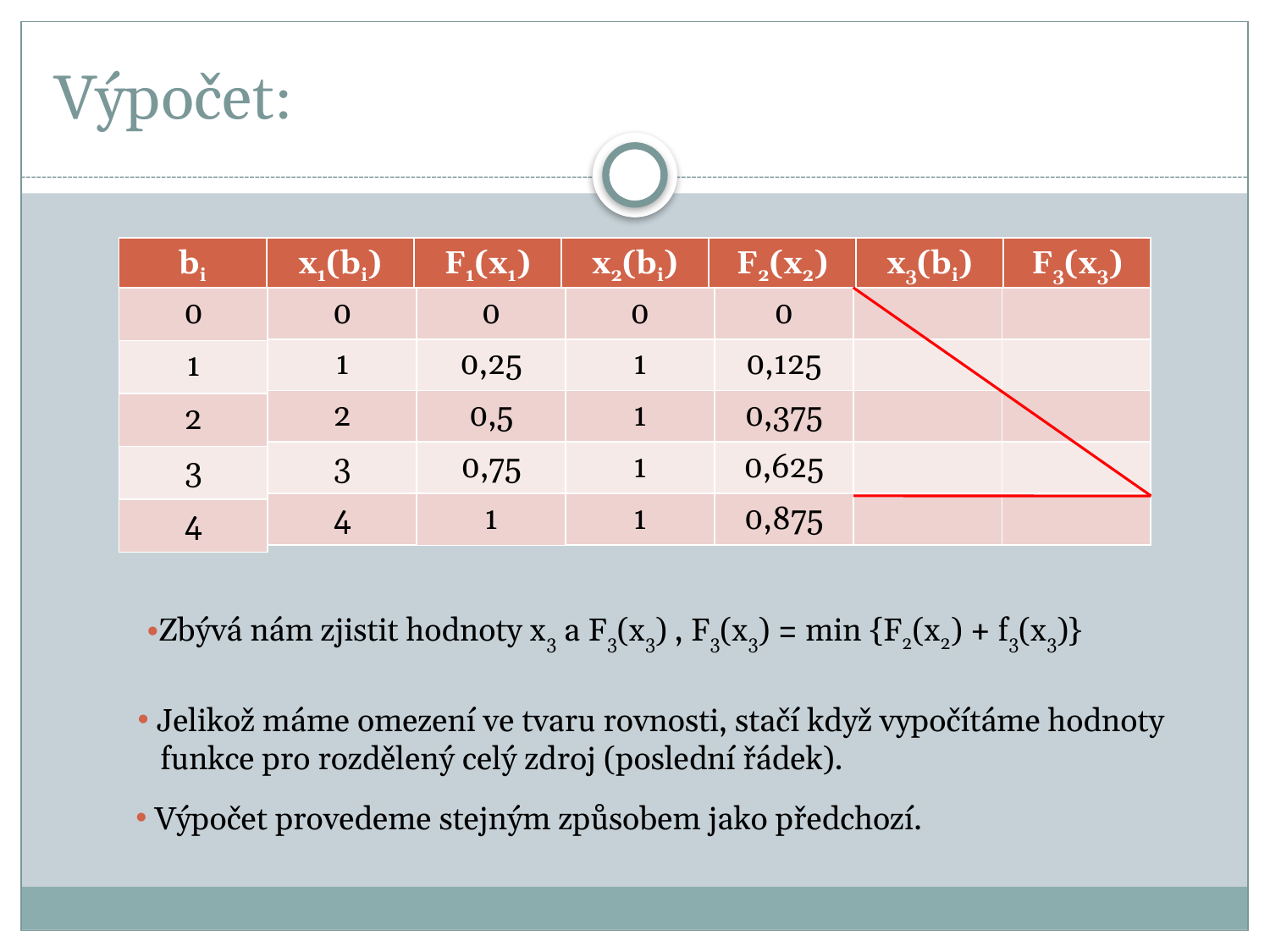

# Výpočet:
| bi | x1(bi) | F1(x1) | x2(bi) | F2(x2) | x3(bi) | F3(x3) |
| --- | --- | --- | --- | --- | --- | --- |
| 0 |
| --- |
| 1 |
| 2 |
| 3 |
| 4 |
| 0 |
| --- |
| 1 |
| 2 |
| 3 |
| 4 |
| 0 |
| --- |
| 0,25 |
| 0,5 |
| 0,75 |
| 1 |
| 0 |
| --- |
| 1 |
| 1 |
| 1 |
| 1 |
| 0 |
| --- |
| 0,125 |
| 0,375 |
| 0,625 |
| 0,875 |
|  |
| --- |
|  |
|  |
|  |
|  |
|  |
| --- |
|  |
|  |
|  |
|  |
Zbývá nám zjistit hodnoty x3 a F3(x3) , F3(x3) = min {F2(x2) + f3(x3)}
 Jelikož máme omezení ve tvaru rovnosti, stačí když vypočítáme hodnoty
   funkce pro rozdělený celý zdroj (poslední řádek).
 Výpočet provedeme stejným způsobem jako předchozí.